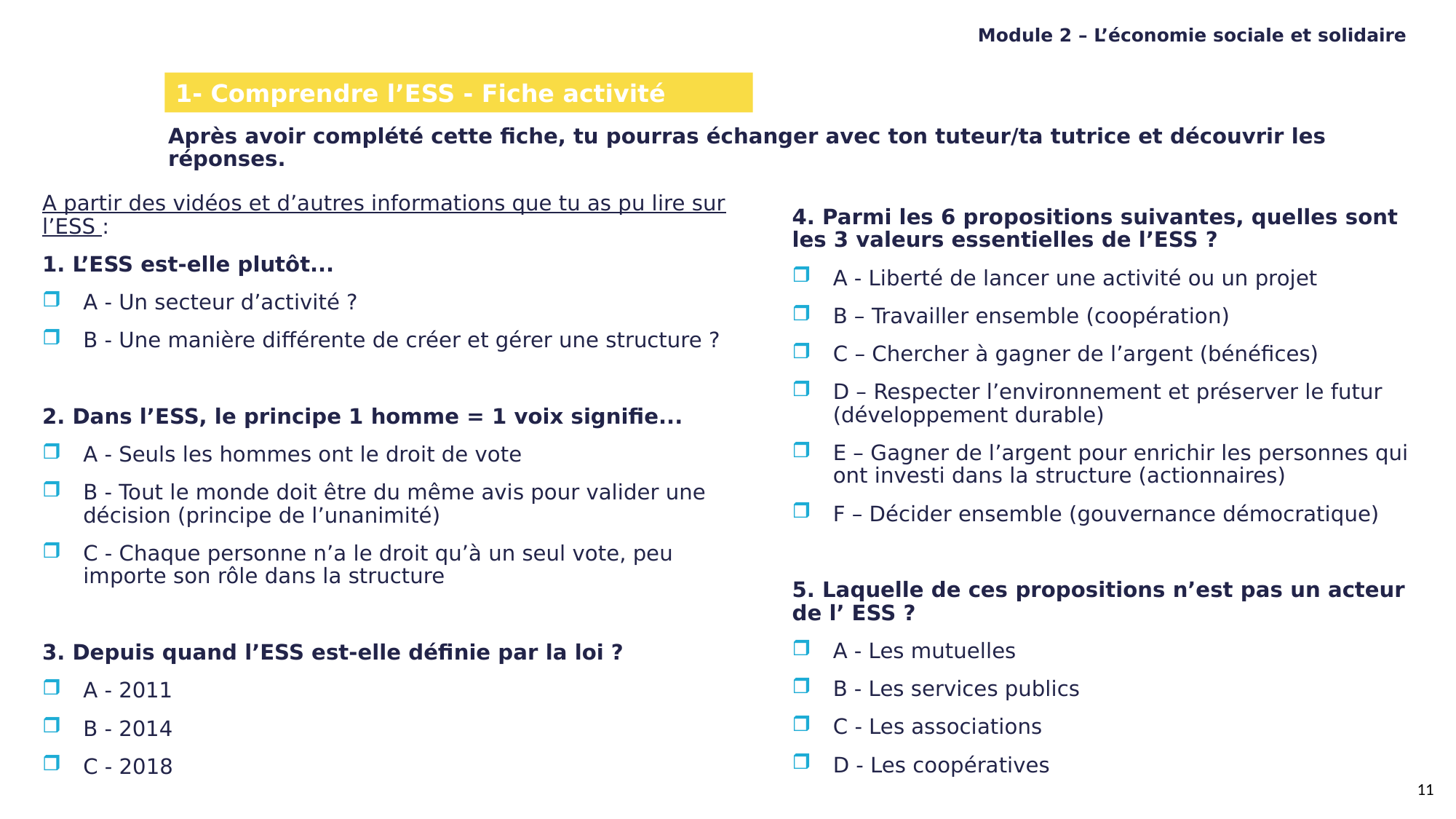

Module 2 – L’économie sociale et solidaire
1- Comprendre l’ESS - Fiche activité
Après avoir complété cette fiche, tu pourras échanger avec ton tuteur/ta tutrice et découvrir les réponses.

A partir des vidéos et d’autres informations que tu as pu lire sur l’ESS :
1. L’ESS est-elle plutôt...
A - Un secteur d’activité ?
B - Une manière différente de créer et gérer une structure ?

2. Dans l’ESS, le principe 1 homme = 1 voix signifie...
A - Seuls les hommes ont le droit de vote
B - Tout le monde doit être du même avis pour valider une décision (principe de l’unanimité)
C - Chaque personne n’a le droit qu’à un seul vote, peu importe son rôle dans la structure

3. Depuis quand l’ESS est-elle définie par la loi ?
A - 2011
B - 2014
C - 2018

4. Parmi les 6 propositions suivantes, quelles sont les 3 valeurs essentielles de l’ESS ?
A - Liberté de lancer une activité ou un projet
B – Travailler ensemble (coopération)
C – Chercher à gagner de l’argent (bénéfices)
D – Respecter l’environnement et préserver le futur (développement durable)
E – Gagner de l’argent pour enrichir les personnes qui ont investi dans la structure (actionnaires)
F – Décider ensemble (gouvernance démocratique)

5. Laquelle de ces propositions n’est pas un acteur de l’ ESS ?
A - Les mutuelles
B - Les services publics
C - Les associations
D - Les coopératives
11